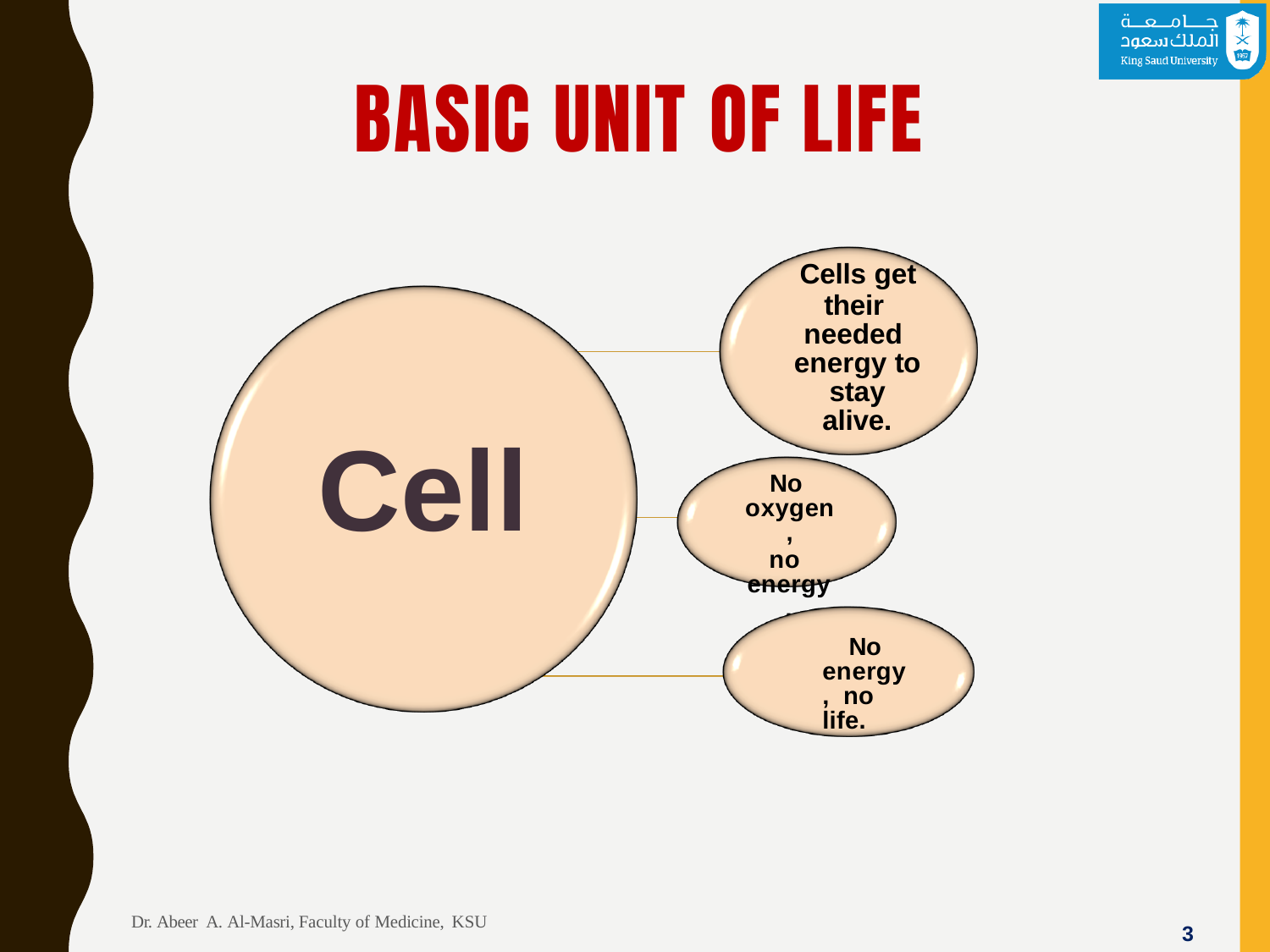

# BASIC UNIT OF LIFE

Cells get
their  needed  energy to  stay  alive.

Cell

No  oxygen,
no  energy.

No  energy,  no life.

Dr. Abeer  A. Al-Masri, Faculty of Medicine, KSU
3